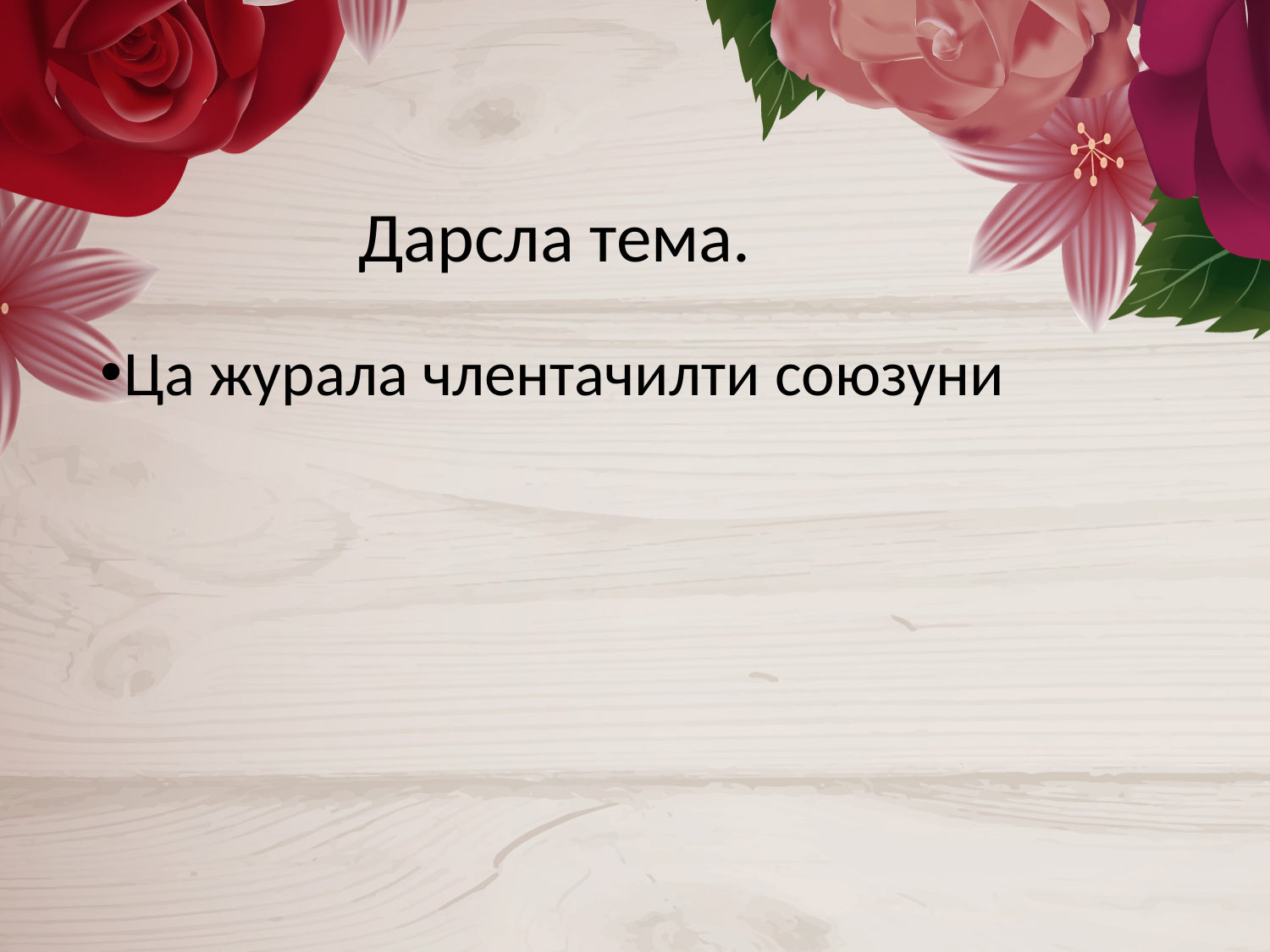

# Дарсла тема.
Ца журала члентачилти союзуни